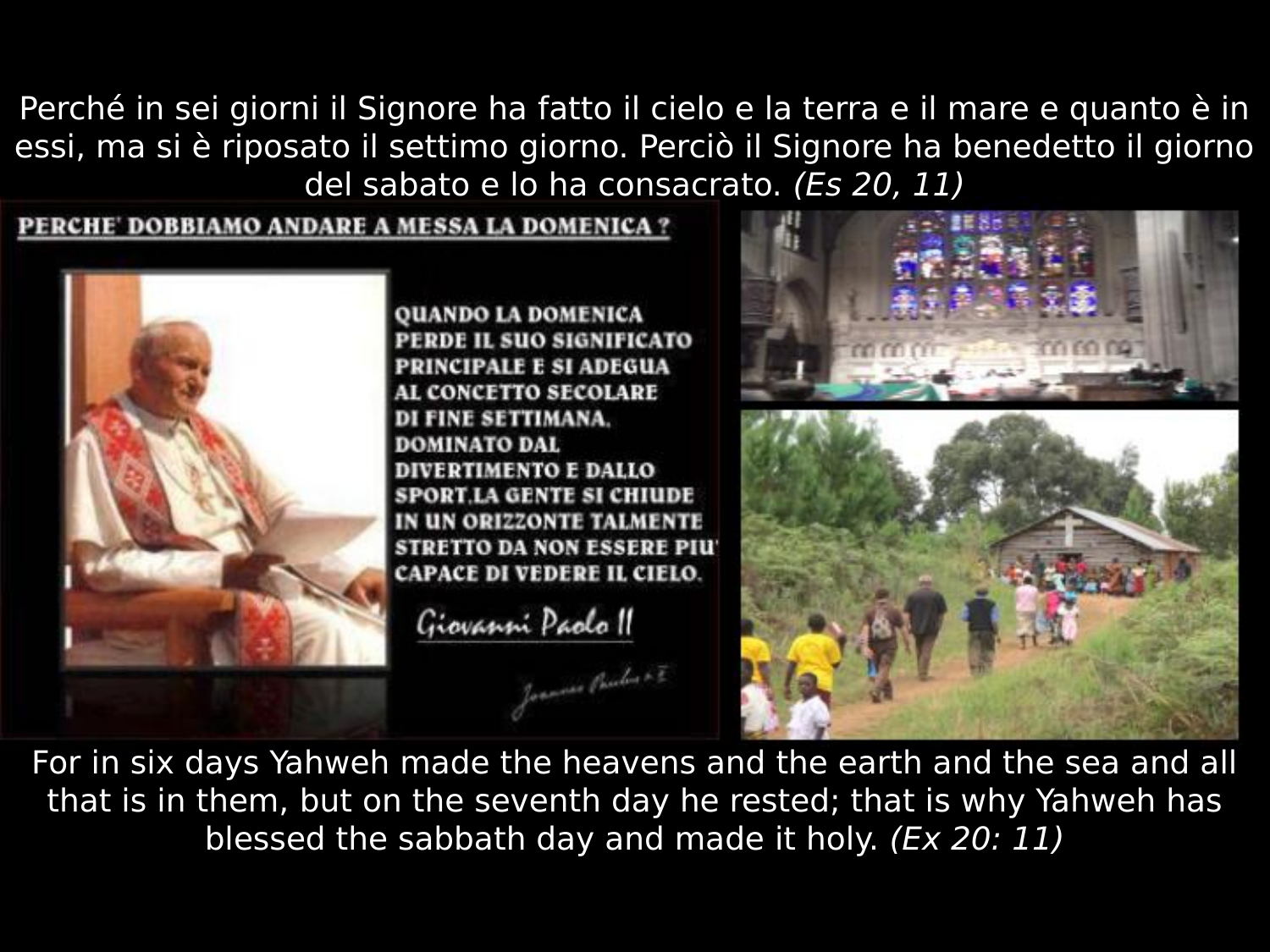

# Perché in sei giorni il Signore ha fatto il cielo e la terra e il mare e quanto è in essi, ma si è riposato il settimo giorno. Perciò il Signore ha benedetto il giorno del sabato e lo ha consacrato. (Es 20, 11)

For in six days Yahweh made the heavens and the earth and the sea and all that is in them, but on the seventh day he rested; that is why Yahweh has blessed the sabbath day and made it holy. (Ex 20: 11)